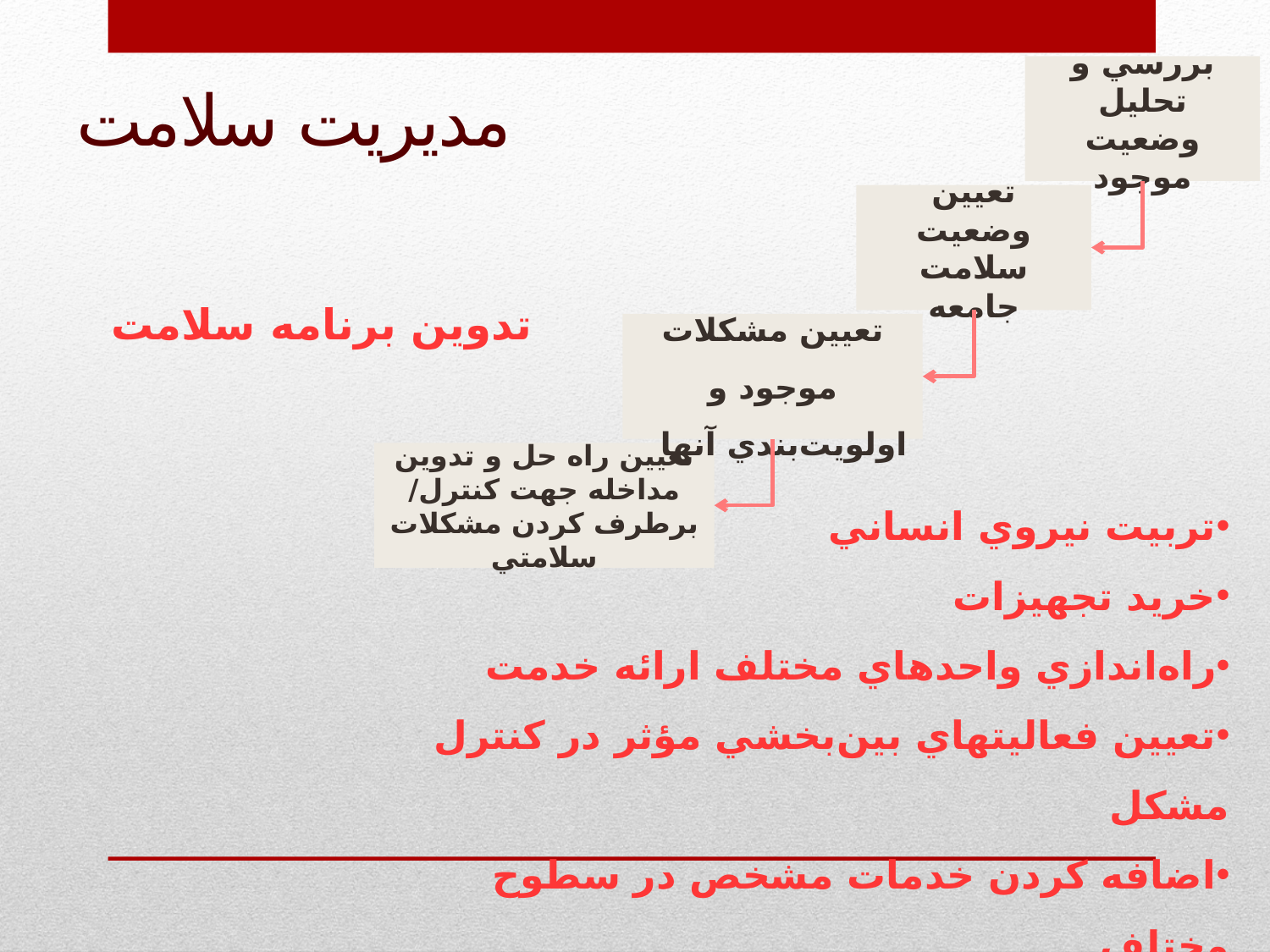

مديريت سلامت
بررسي و تحليل وضعيت موجود
تعيين وضعيت سلامت جامعه
تدوین برنامه سلامت
تعيين مشكلات موجود و اولويت‌بندي آنها
تعيين راه حل و تدوين مداخله جهت كنترل/ برطرف كردن مشكلات سلامتي
تربيت نيروي انساني
خريد تجهيزات
راه‌اندازي واحدهاي مختلف ارائه خدمت
تعيين فعاليتهاي بين‌بخشي مؤثر در كنترل مشكل
اضافه كردن خدمات مشخص در سطوح مختلف
.................................................